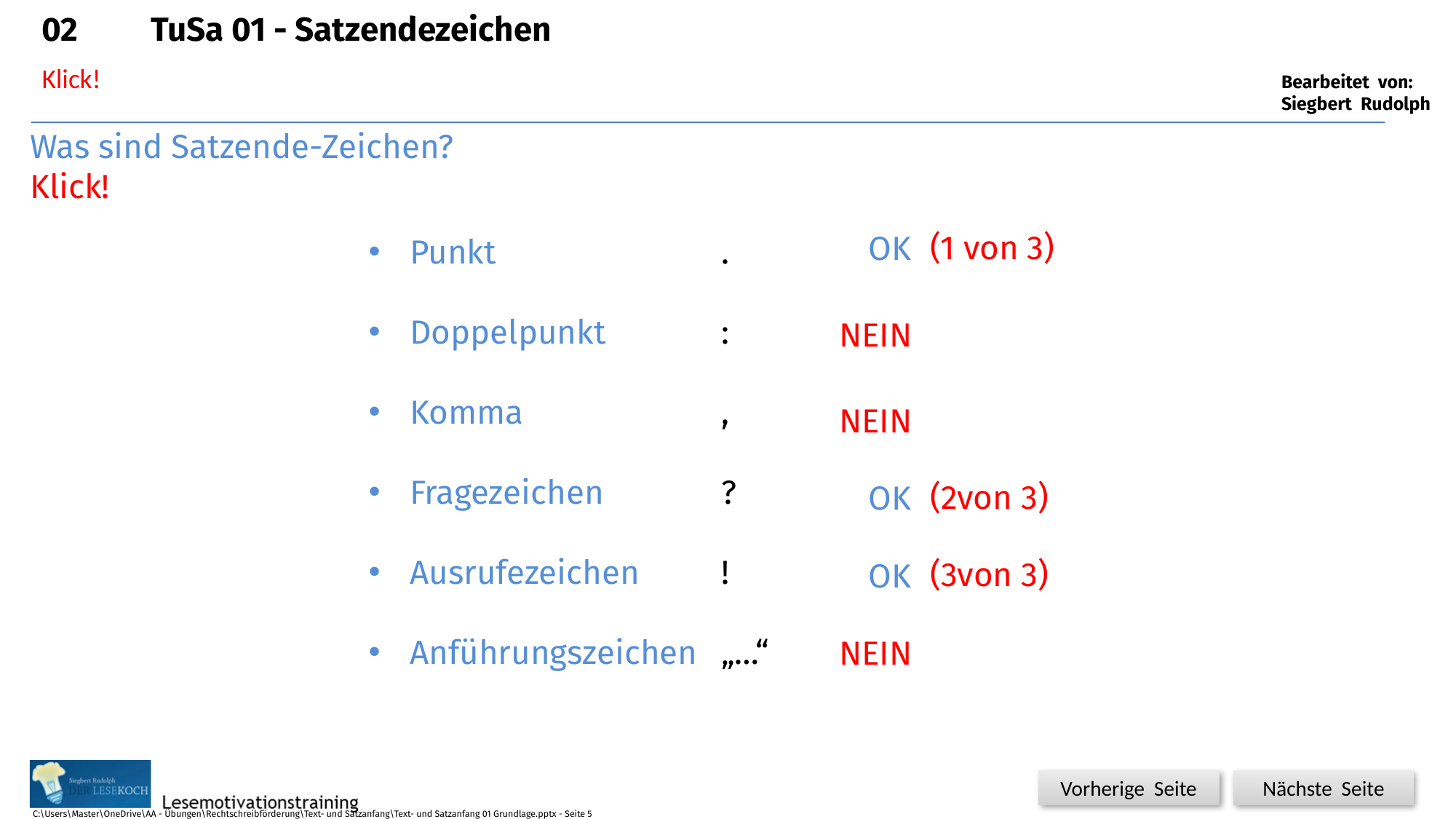

02	TuSa 01 - Satzendezeichen
3
Klick!
Was sind Satzende-Zeichen?
Klick!
(1 von 3)

OK
Punkt

Doppelpunkt

Komma

Fragezeichen

Ausrufezeichen

Anführungszeichen

.

:

,

?

!

„…“

NEIN

NEIN

(2von 3)
OK

(3von 3)
OK
NEIN

C:\Users\Master\OneDrive\AA - Übungen\Rechtschreibförderung\Text- und Satzanfang\Text- und Satzanfang 01 Grundlage.pptx - Seite 5